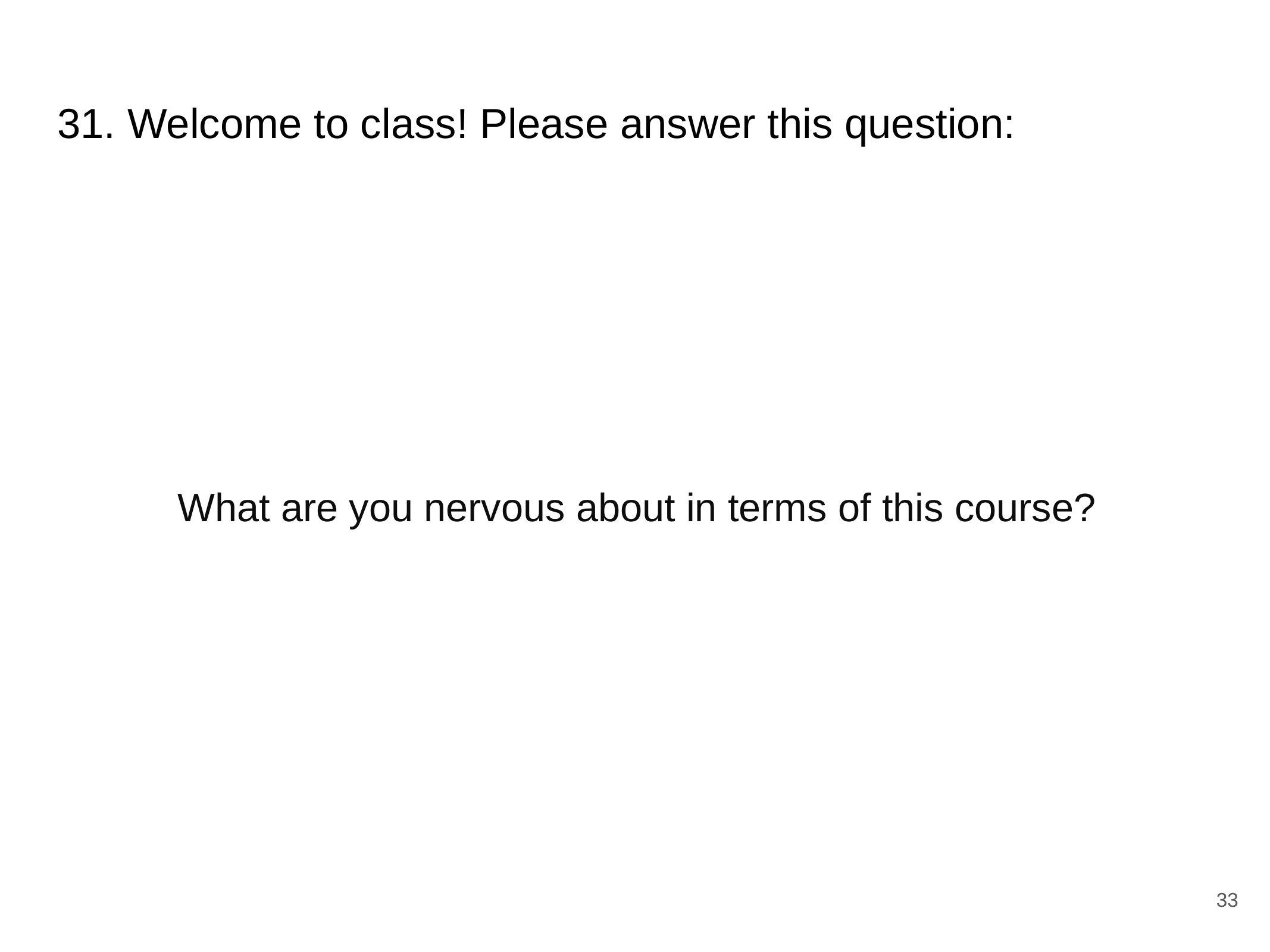

# 31. Welcome to class! Please answer this question:
What are you nervous about in terms of this course?

33